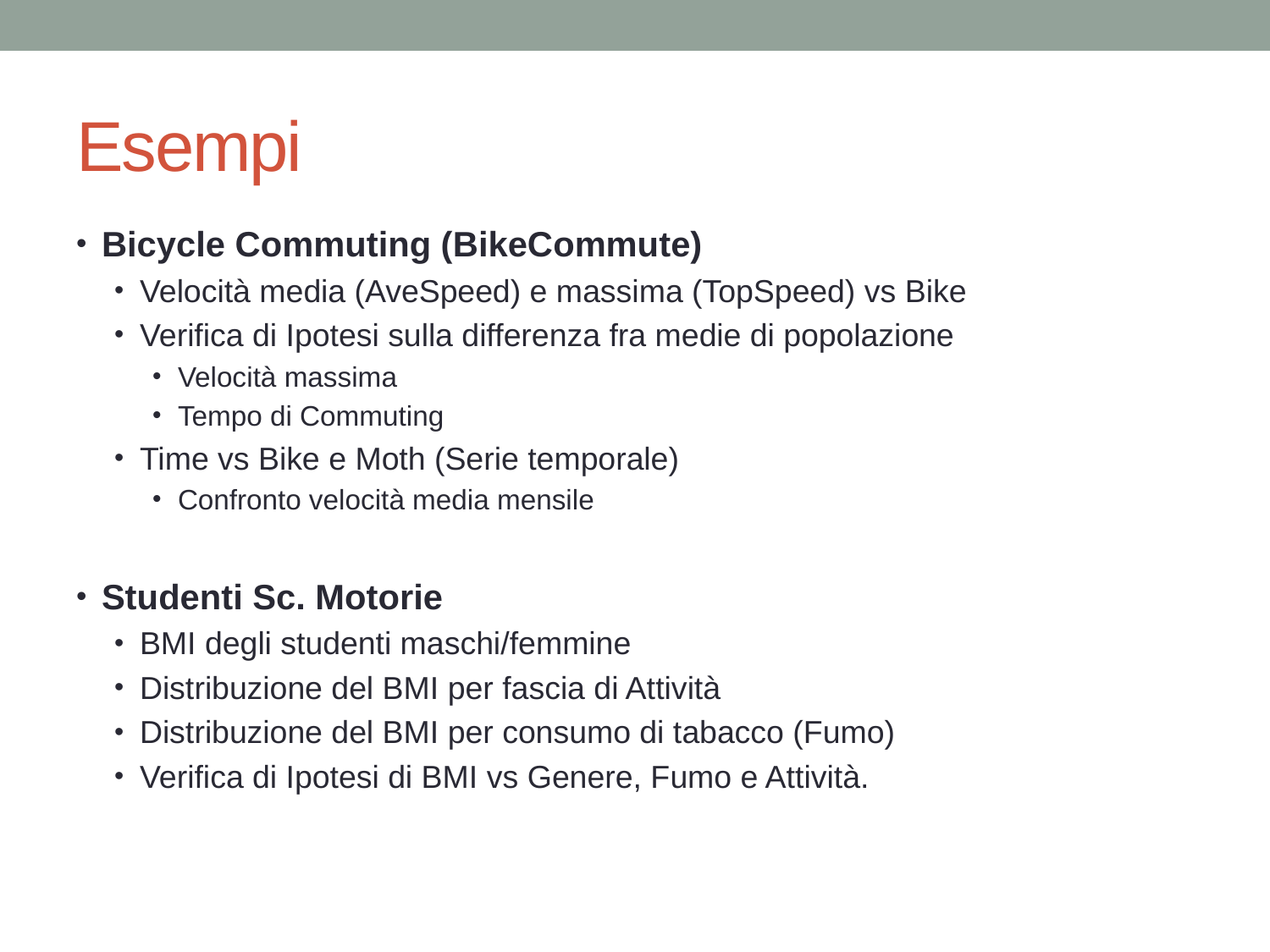

# Esempi
Bicycle Commuting (BikeCommute)
Velocità media (AveSpeed) e massima (TopSpeed) vs Bike
Verifica di Ipotesi sulla differenza fra medie di popolazione
Velocità massima
Tempo di Commuting
Time vs Bike e Moth (Serie temporale)
Confronto velocità media mensile
Studenti Sc. Motorie
BMI degli studenti maschi/femmine
Distribuzione del BMI per fascia di Attività
Distribuzione del BMI per consumo di tabacco (Fumo)
Verifica di Ipotesi di BMI vs Genere, Fumo e Attività.